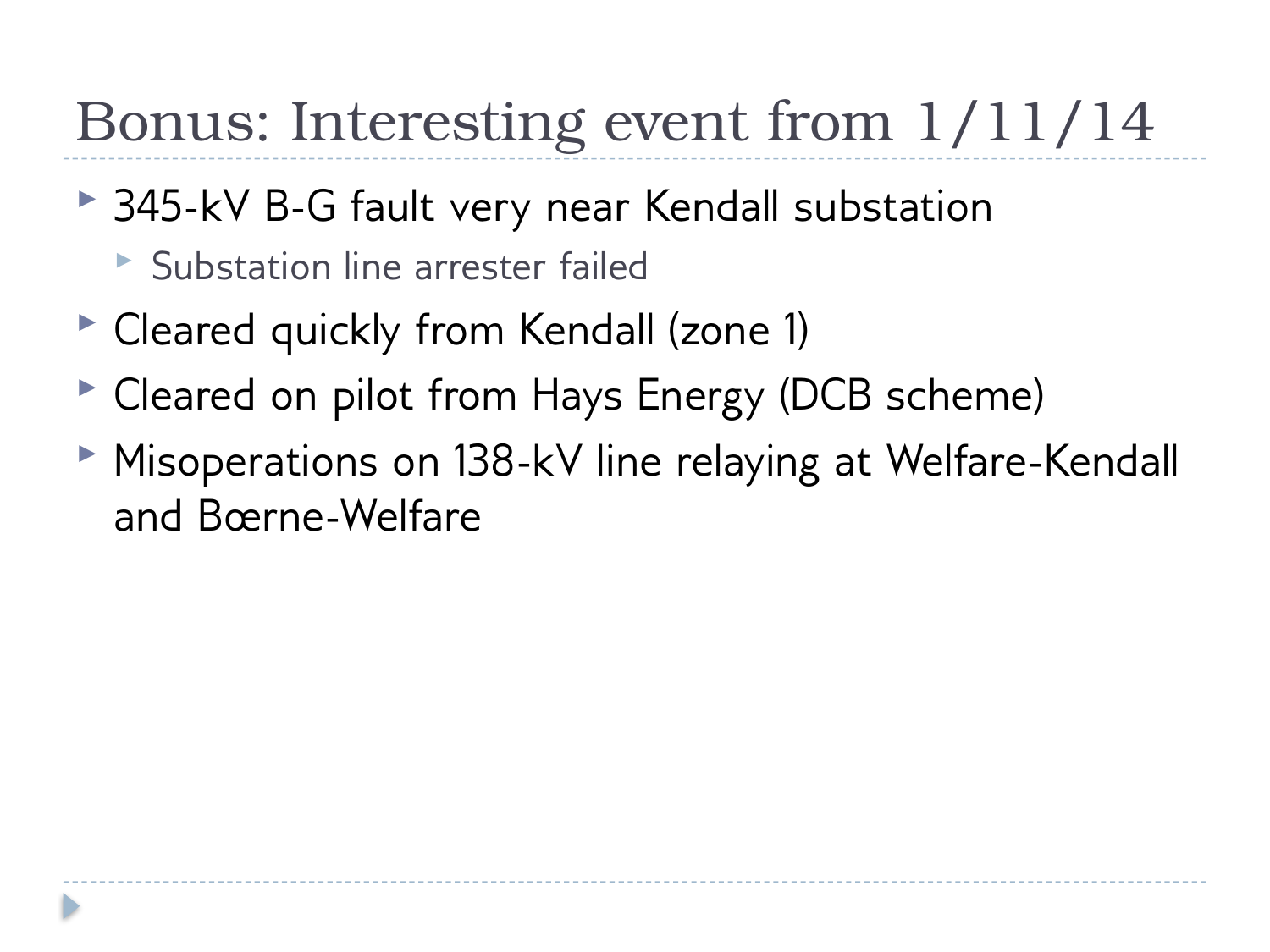

# Bonus: Interesting event from 1/11/14
345-kV B-G fault very near Kendall substation
Substation line arrester failed
Cleared quickly from Kendall (zone 1)
Cleared on pilot from Hays Energy (DCB scheme)
Misoperations on 138-kV line relaying at Welfare-Kendall and Boerne-Welfare